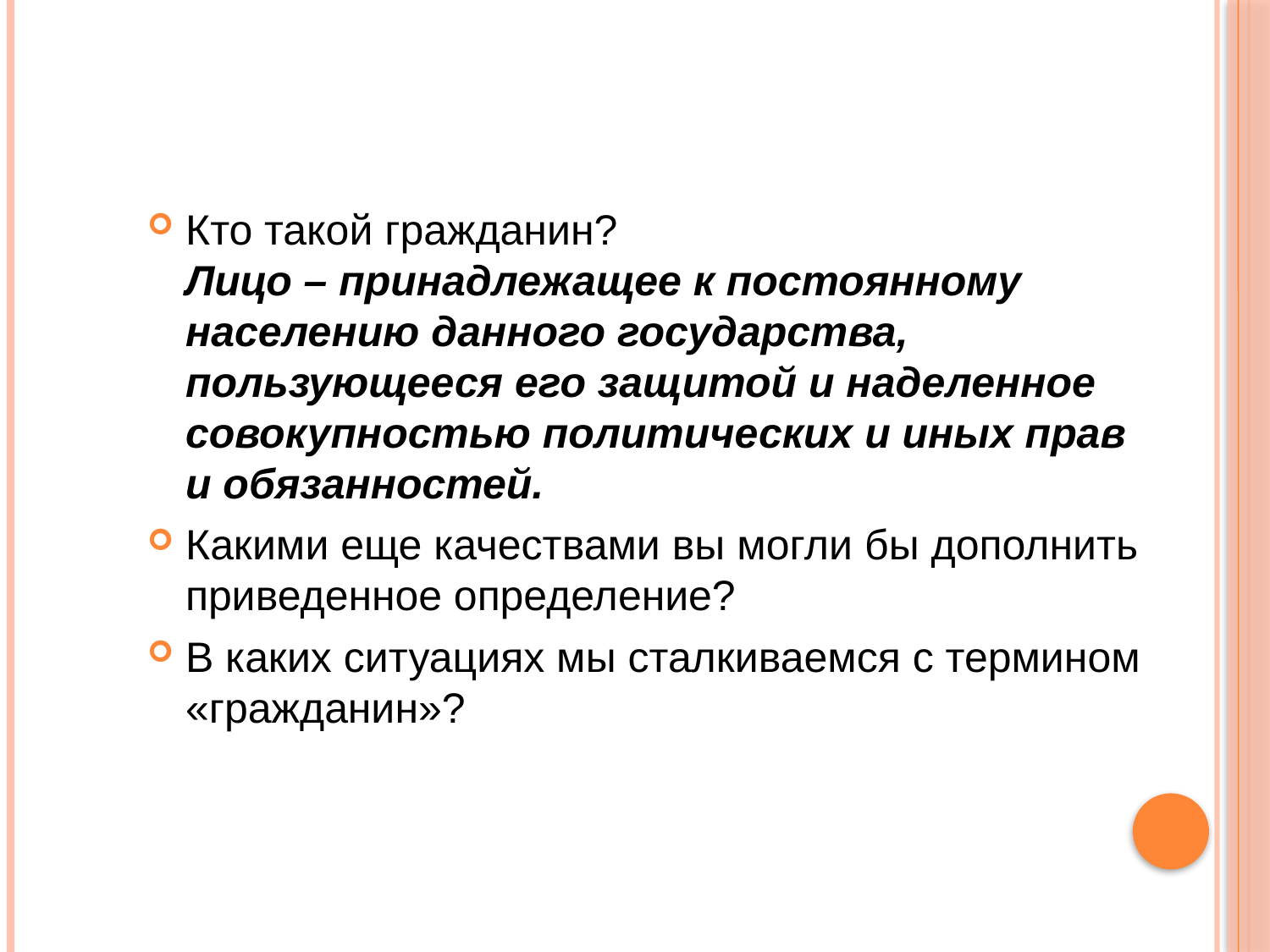

Кто такой гражданин?
Лицо – принадлежащее к постоянному населению данного государства, пользующееся его защитой и наделенное совокупностью политических и иных прав и обязанностей.
Какими еще качествами вы могли бы дополнить приведенное определение?
В каких ситуациях мы сталкиваемся с термином «гражданин»?